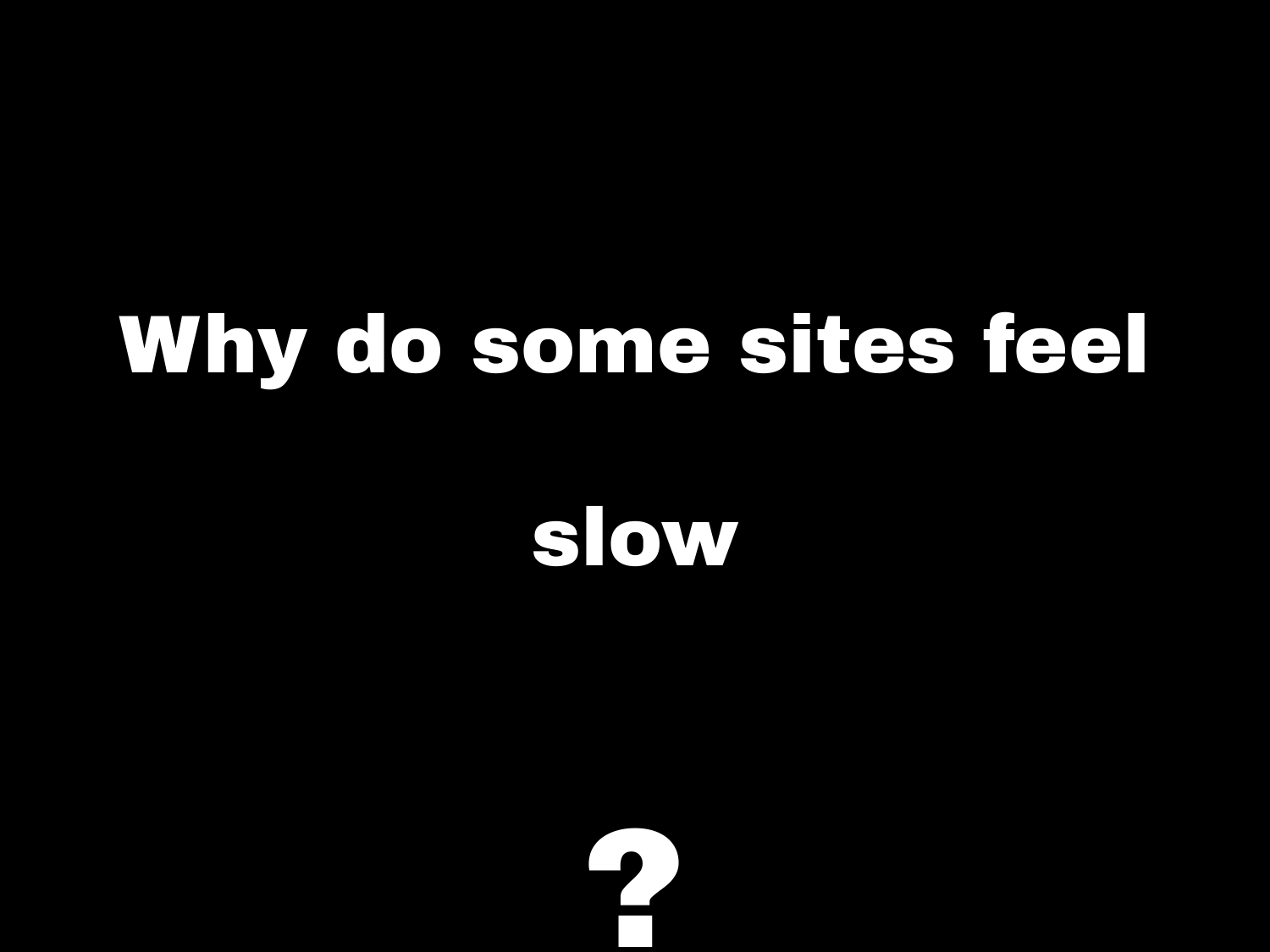

Why do some sites feel slow
?